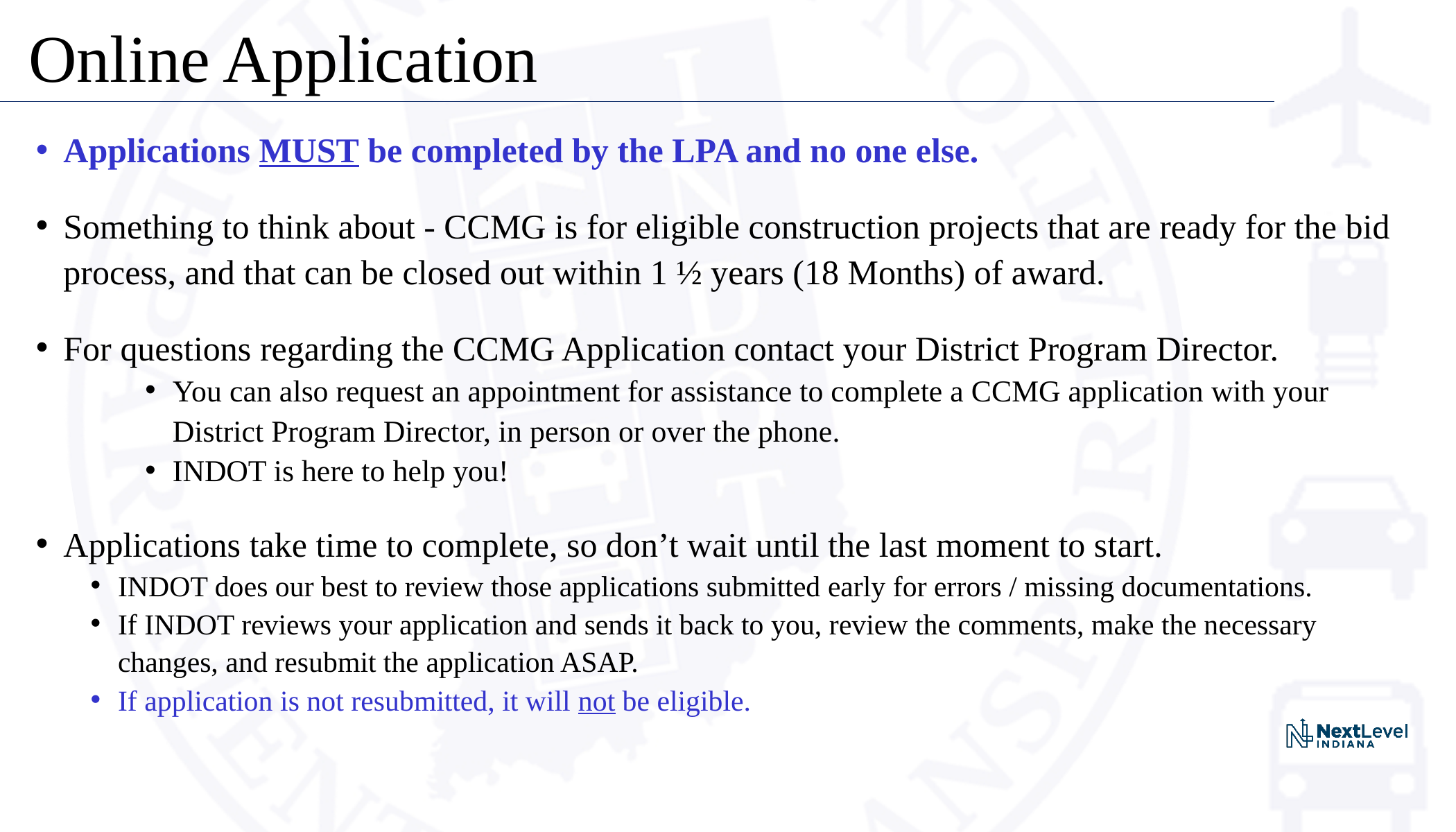

# Online Application
Applications MUST be completed by the LPA and no one else.

Something to think about - CCMG is for eligible construction projects that are ready for the bid process, and that can be closed out within 1 ½ years (18 Months) of award.

For questions regarding the CCMG Application contact your District Program Director.
You can also request an appointment for assistance to complete a CCMG application with your District Program Director, in person or over the phone.
INDOT is here to help you!

Applications take time to complete, so don’t wait until the last moment to start.
INDOT does our best to review those applications submitted early for errors / missing documentations.
If INDOT reviews your application and sends it back to you, review the comments, make the necessary changes, and resubmit the application ASAP.
If application is not resubmitted, it will not be eligible.